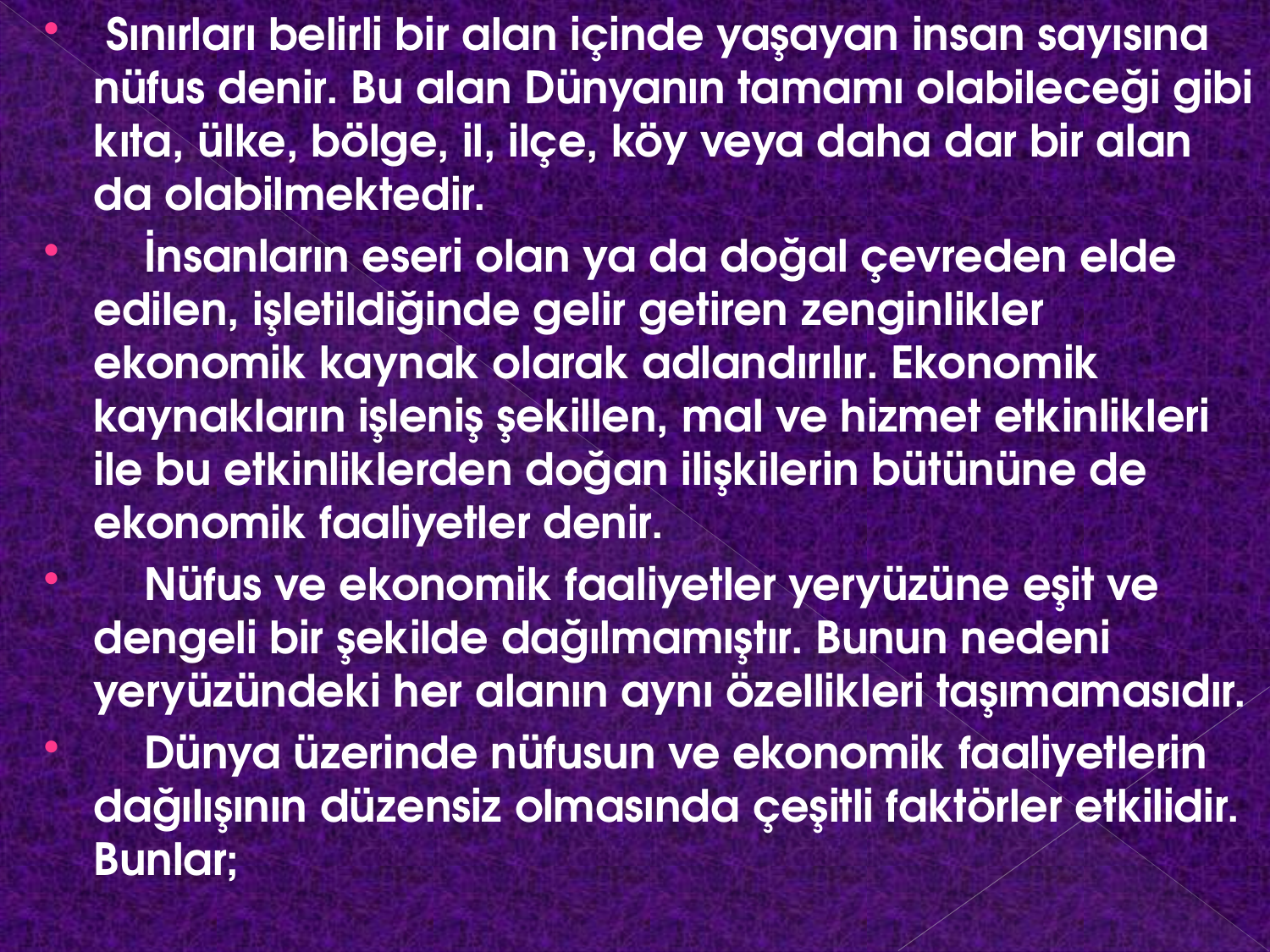

Sınırları belirli bir alan içinde yaşayan in­san sayısına nüfus denir. Bu alan Dünyanın ta­mamı olabileceği gibi kıta, ülke, bölge, il, ilçe, köy veya daha dar bir alan da olabilmektedir.
    İnsanların eseri olan ya da doğal çevre­den elde edilen, işletildiğinde gelir getiren zengin­likler ekonomik kaynak olarak adlandırılır. Ekono­mik kaynakların işleniş şekillen, mal ve hizmet et­kinlikleri ile bu etkinliklerden doğan ilişkilerin bü­tününe de ekonomik faaliyetler denir.
    Nüfus ve ekonomik faaliyetler yeryüzüne eşit ve dengeli bir şekilde dağılmamıştır. Bunun nedeni yeryüzündeki her alanın aynı özellikleri taşımamasıdır.
    Dünya üzerinde nüfusun ve ekonomik fa­aliyetlerin dağılışının düzensiz olmasında çeşitli faktörler etkilidir. Bunlar;